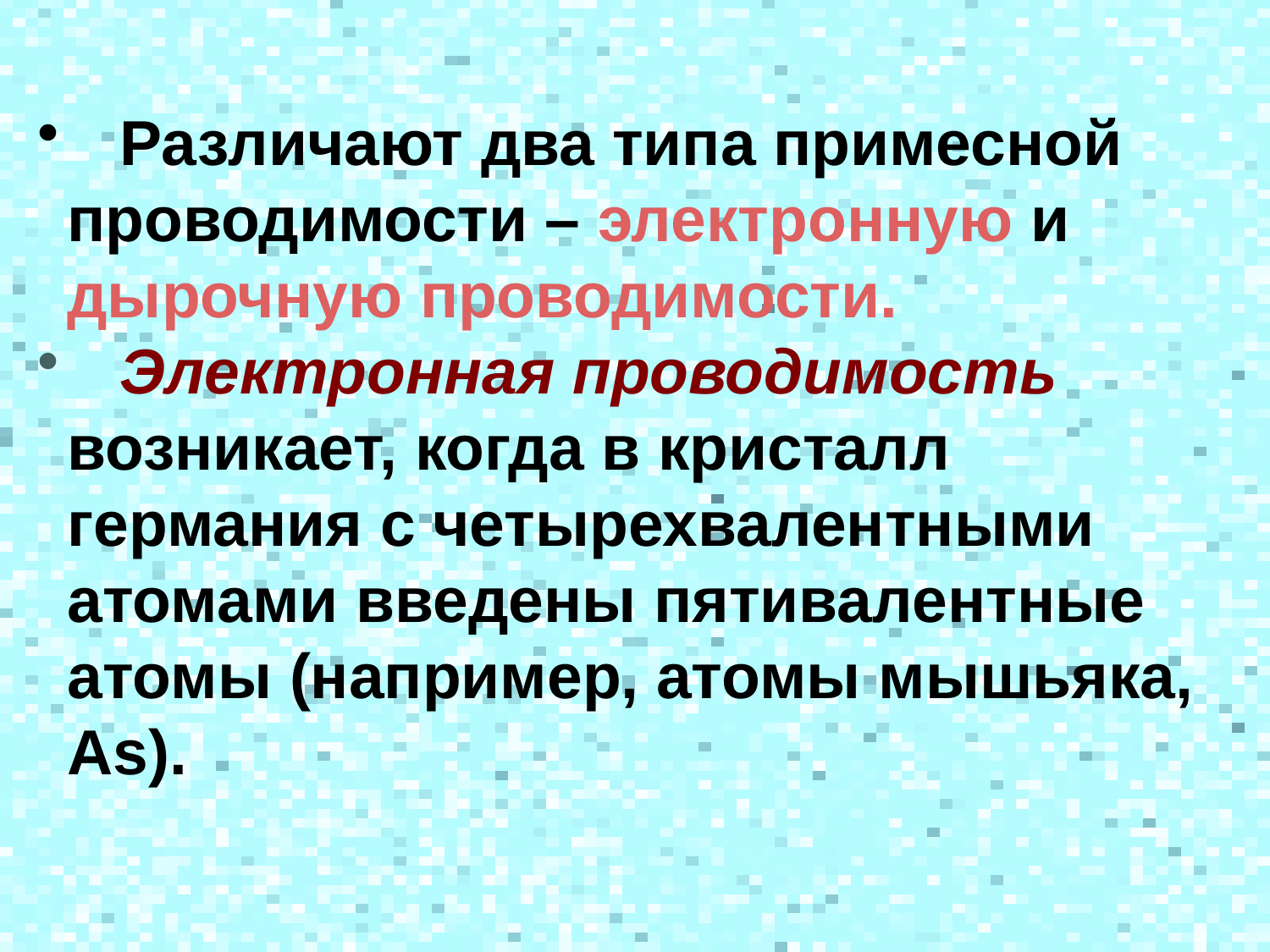

Различают два типа примесной проводимости – электронную и дырочную проводимости.
   Электронная проводимость возникает, когда в кристалл германия с четырехвалентными атомами введены пятивалентные атомы (например, атомы мышьяка, As).